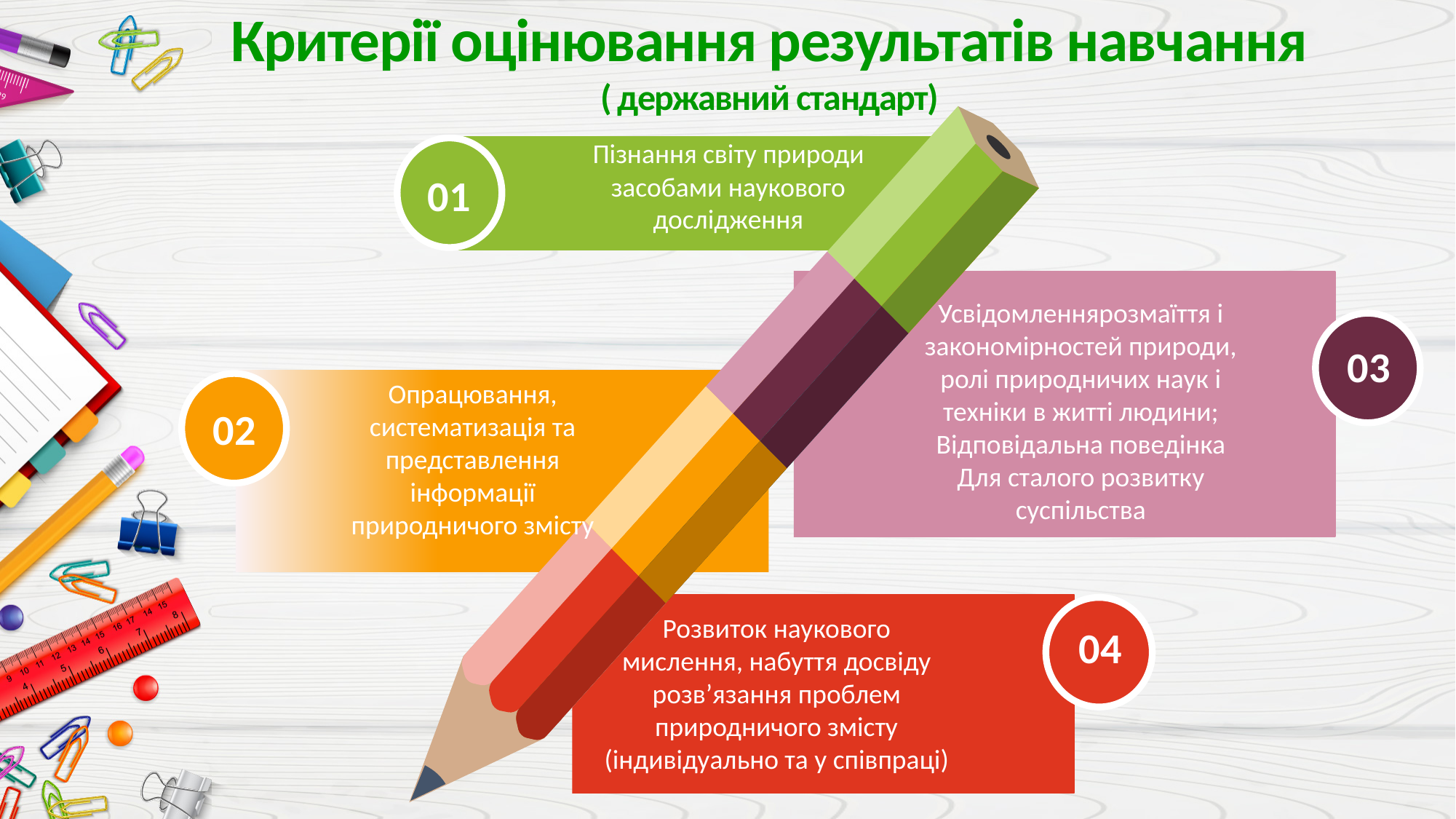

# Критерії оцінювання результатів навчання ( державний стандарт)

Пізнання світу природи засобами наукового дослідження
01
Усвідомленнярозмаїття і закономірностей природи, ролі природничих наук і техніки в житті людини;
Відповідальна поведінка
Для сталого розвитку
суспільства
03
Опрацювання, систематизація та представлення інформації природничого змісту
02
Розвиток наукового мислення, набуття досвіду розв’язання проблем природничого змісту (індивідуально та у співпраці)
04